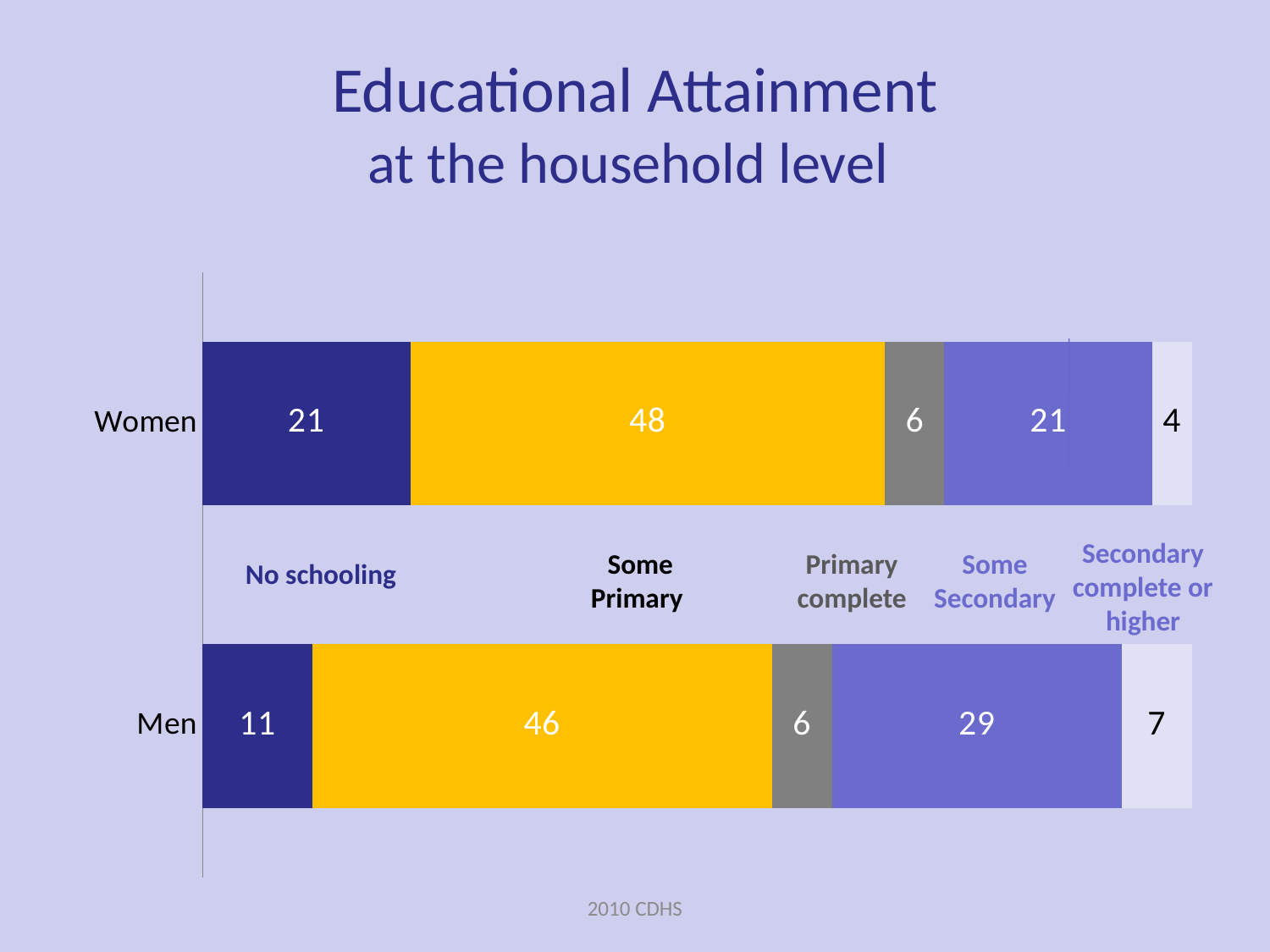

# Educational Attainment at the household level

### Chart

| Category | No education | Primary incomplete | Primary complete | Secondary incomplete | Secondary complete or higher |
|---|---|---|---|---|---|
| Men | 11.0 | 46.0 | 6.0 | 29.0 | 7.0 |
| Women | 21.0 | 48.0 | 6.0 | 21.0 | 4.0 |
Secondary complete or higher
Some Primary
Primary
complete
Some Secondary
No schooling
2010 CDHS